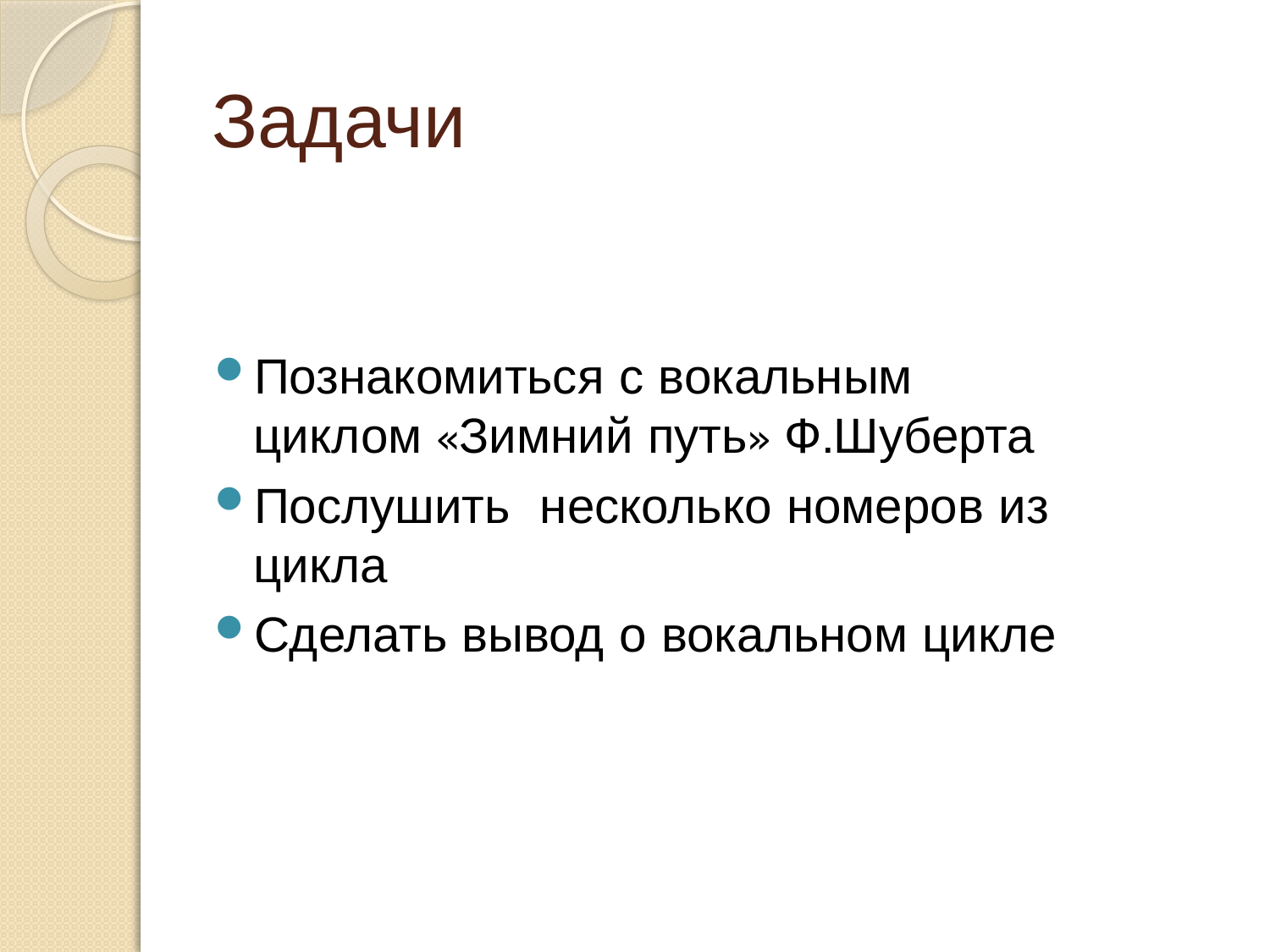

# Задачи
Познакомиться с вокальным  циклом «Зимний путь» Ф.Шуберта
Послушить  несколько номеров из цикла
Сделать вывод о вокальном цикле